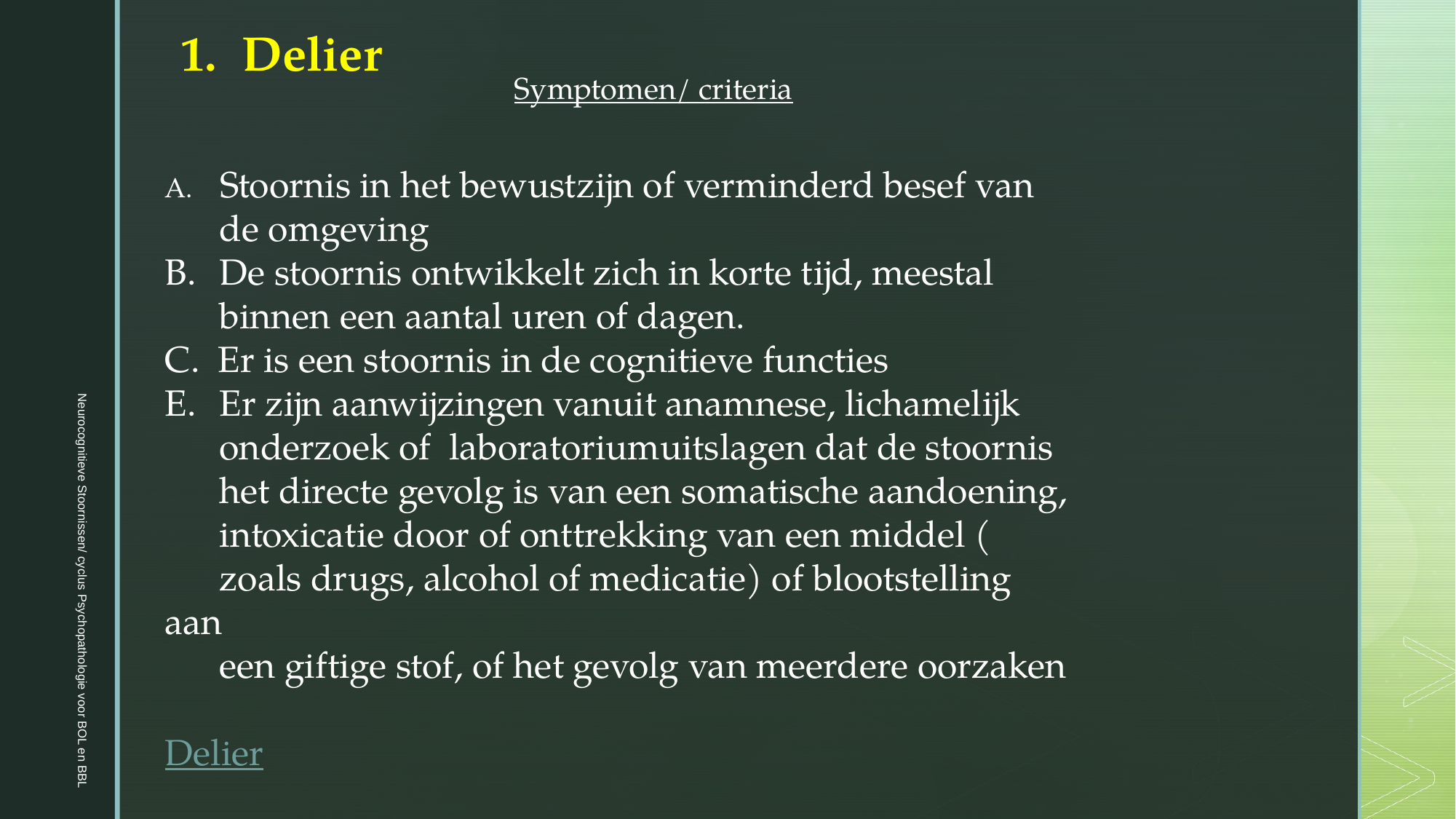

Delier
Symptomen/ criteria
  Stoornis in het bewustzijn of verminderd besef van
      de omgeving
De stoornis ontwikkelt zich in korte tijd, meestal
      binnen een aantal uren of dagen.
C.  Er is een stoornis in de cognitieve functies
Er zijn aanwijzingen vanuit anamnese, lichamelijk
      onderzoek of  laboratoriumuitslagen dat de stoornis
      het directe gevolg is van een somatische aandoening,
      intoxicatie door of onttrekking van een middel (
      zoals drugs, alcohol of medicatie) of blootstelling aan
      een giftige stof, of het gevolg van meerdere oorzaken

Delier
 Neurocognitieve Stoornissen/ cyclus Psychopathologie voor BOL en BBL